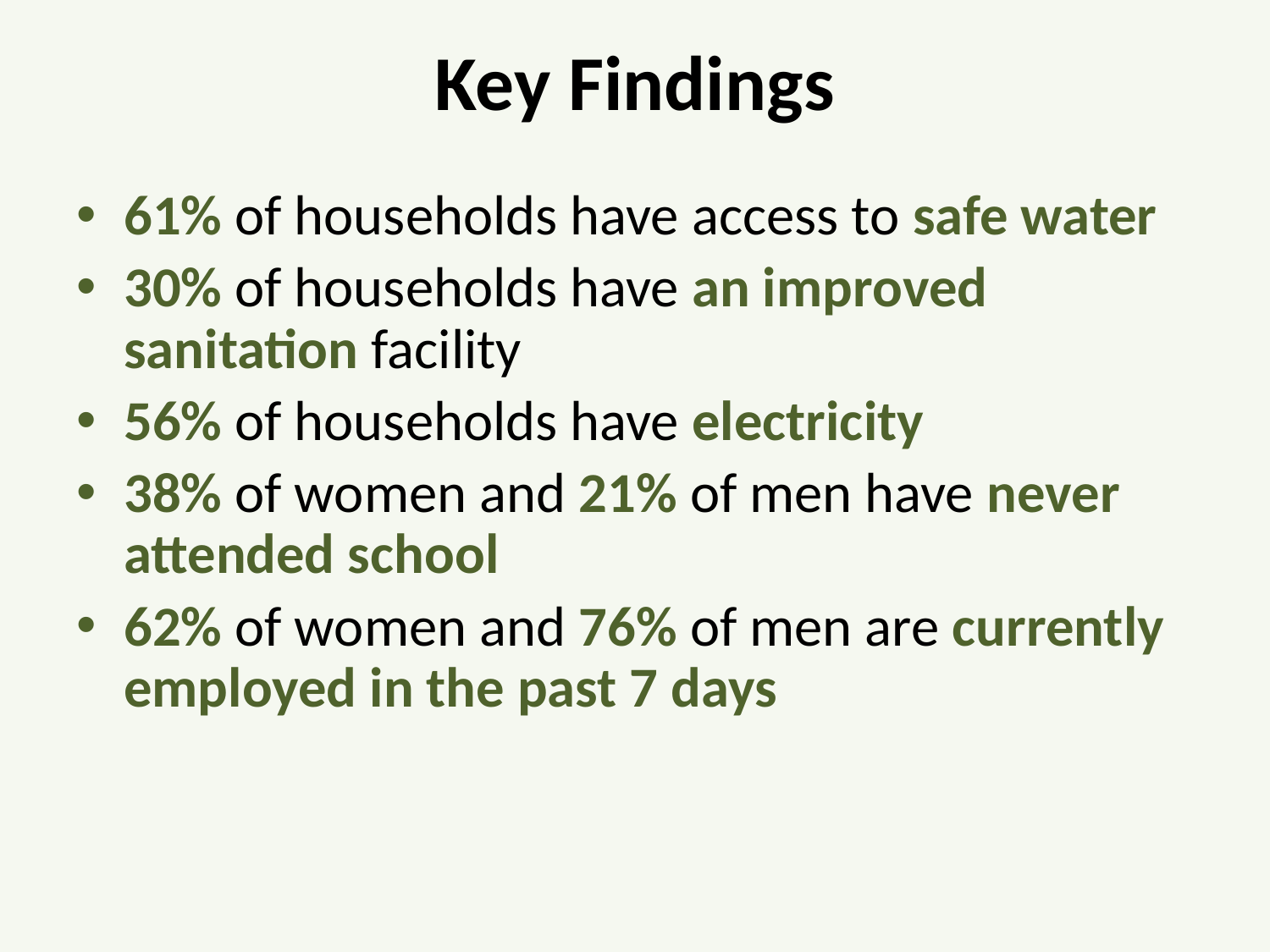

# Key Findings
61% of households have access to safe water
30% of households have an improved sanitation facility
56% of households have electricity
38% of women and 21% of men have never attended school
62% of women and 76% of men are currently employed in the past 7 days